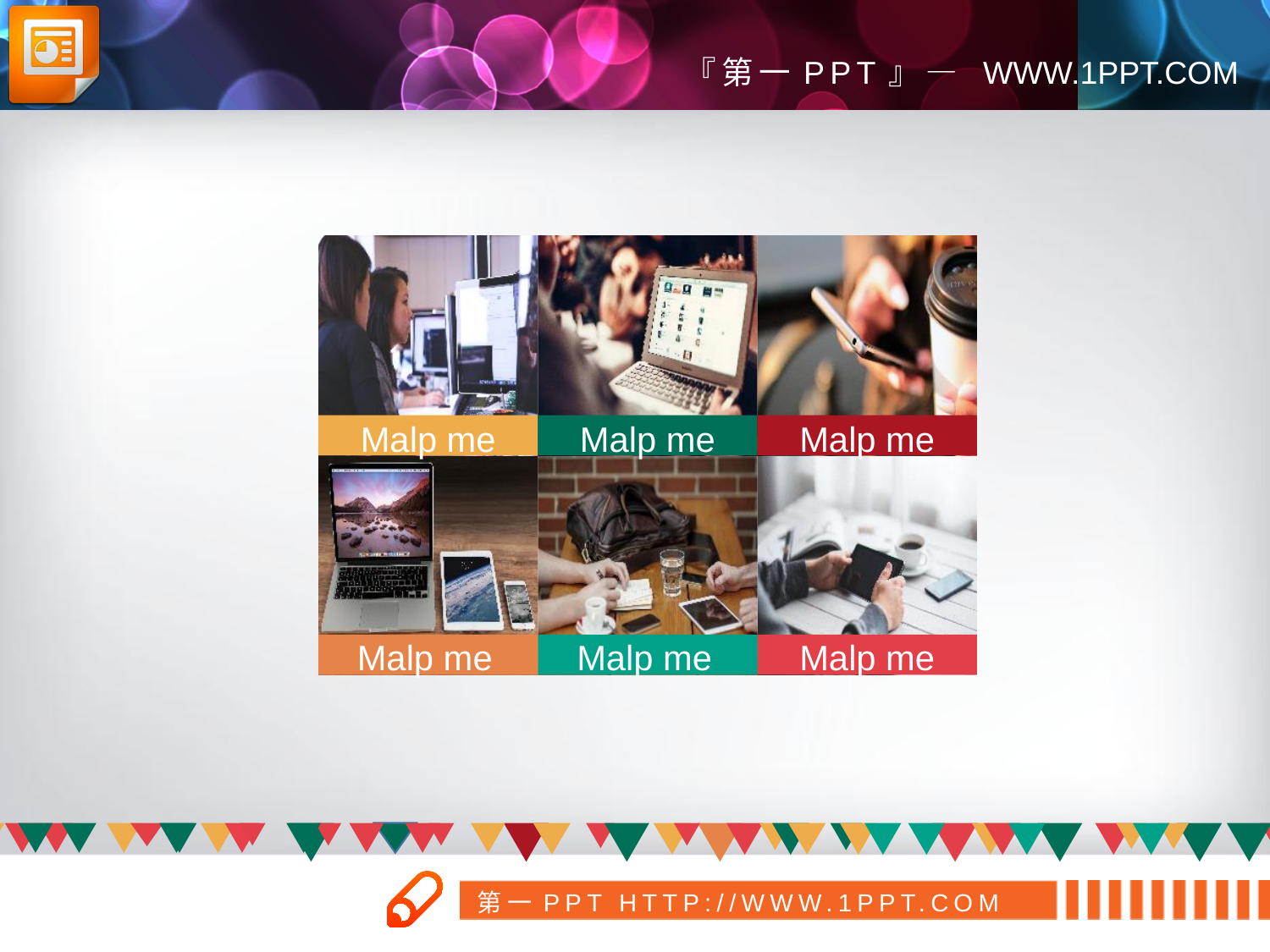

Malp me
Malp me
Malp me

Malp me
Malp me
Malp me